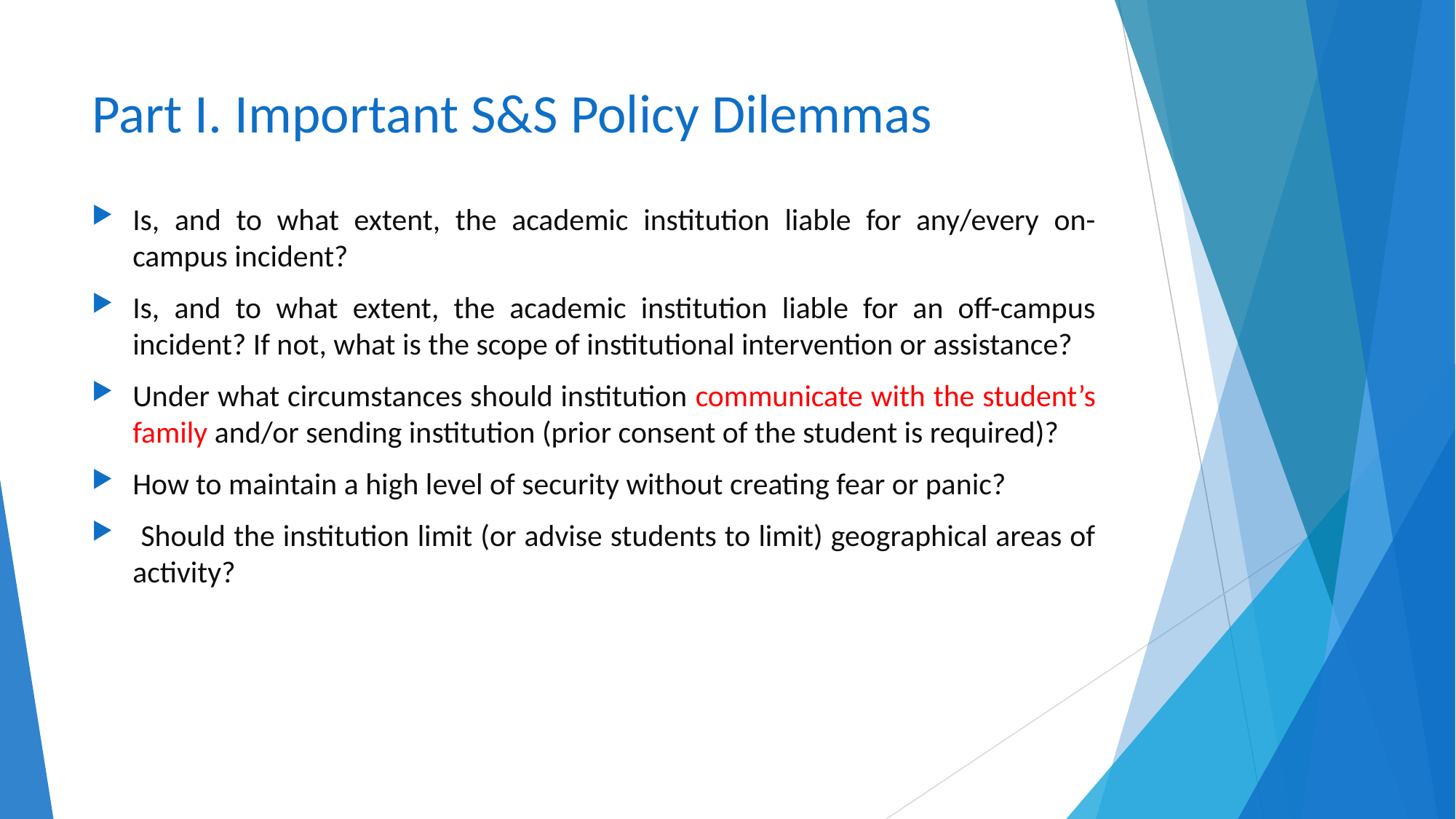

# Part I. Important S&S Policy Dilemmas
Is, and to what extent, the academic institution liable for any/every on-campus incident?
Is, and to what extent, the academic institution liable for an off-campus incident? If not, what is the scope of institutional intervention or assistance?
Under what circumstances should institution communicate with the student’s family and/or sending institution (prior consent of the student is required)?
How to maintain a high level of security without creating fear or panic?
 Should the institution limit (or advise students to limit) geographical areas of activity?